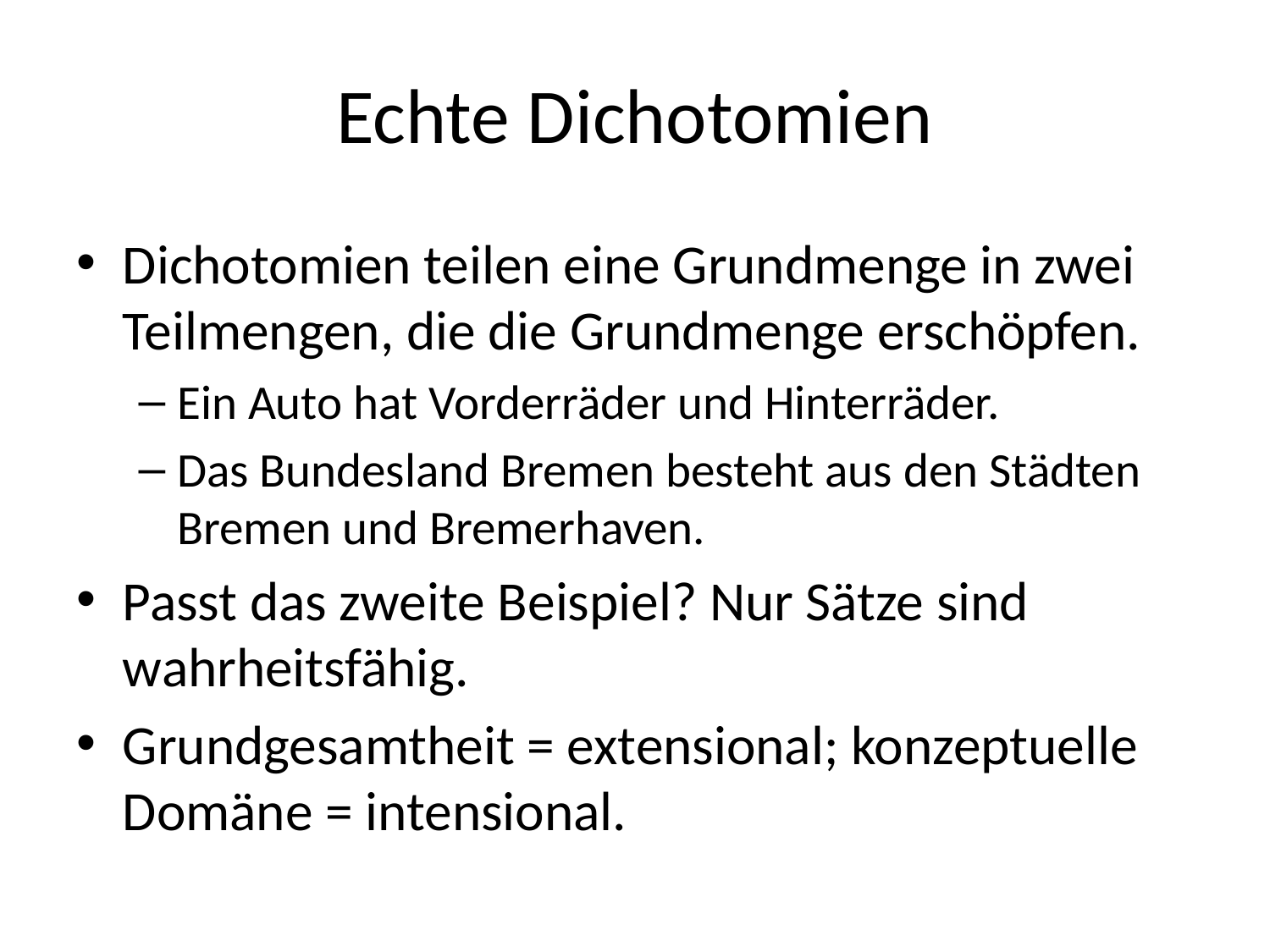

# Echte Dichotomien
Dichotomien teilen eine Grundmenge in zwei Teilmengen, die die Grundmenge erschöpfen.
Ein Auto hat Vorderräder und Hinterräder.
Das Bundesland Bremen besteht aus den Städten Bremen und Bremerhaven.
Passt das zweite Beispiel? Nur Sätze sind wahrheitsfähig.
Grundgesamtheit = extensional; konzeptuelle Domäne = intensional.